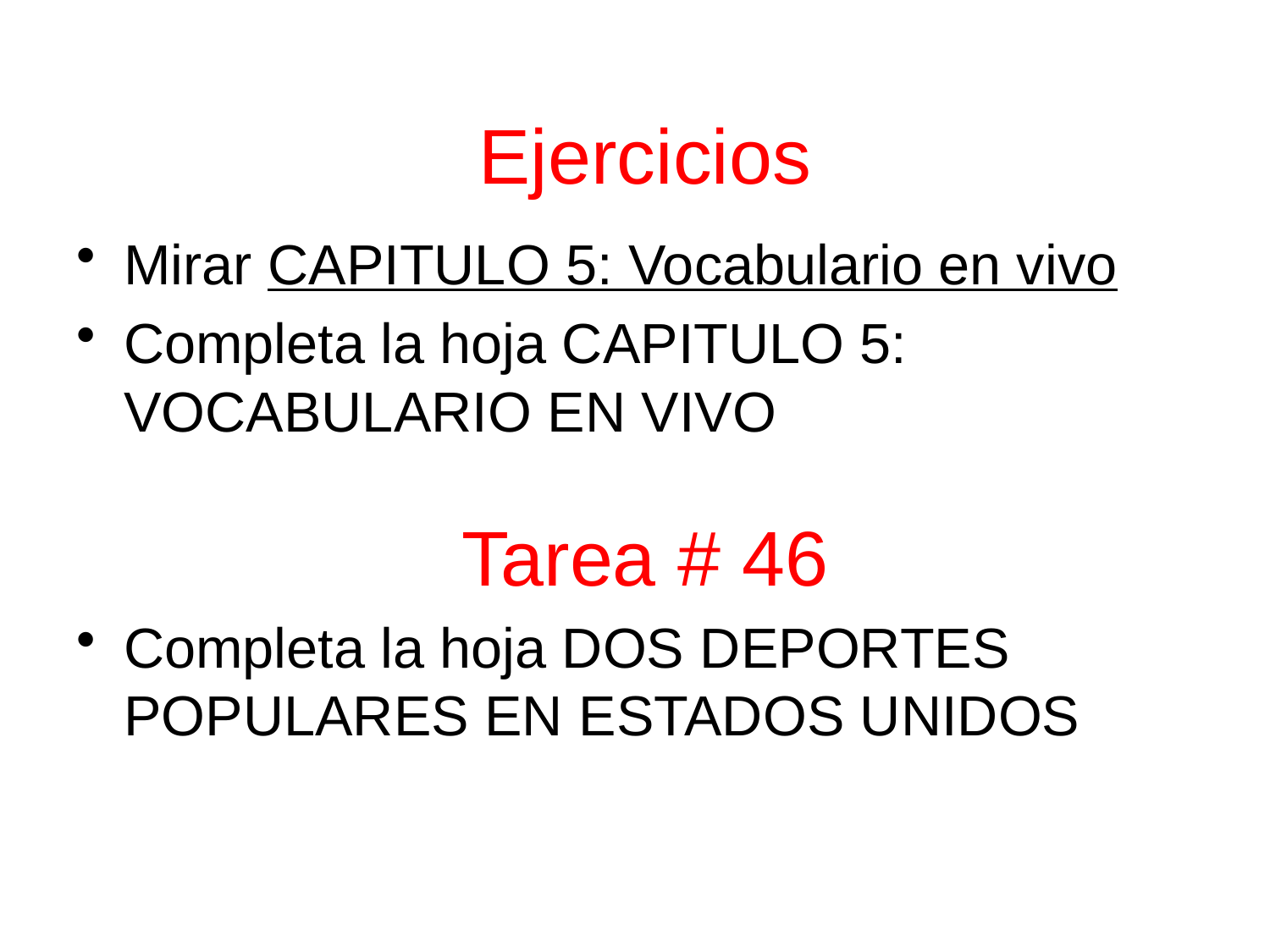

Ejercicios
Mirar CAPITULO 5: Vocabulario en vivo
Completa la hoja CAPITULO 5: VOCABULARIO EN VIVO

Completa la hoja DOS DEPORTES POPULARES EN ESTADOS UNIDOS
Tarea # 46